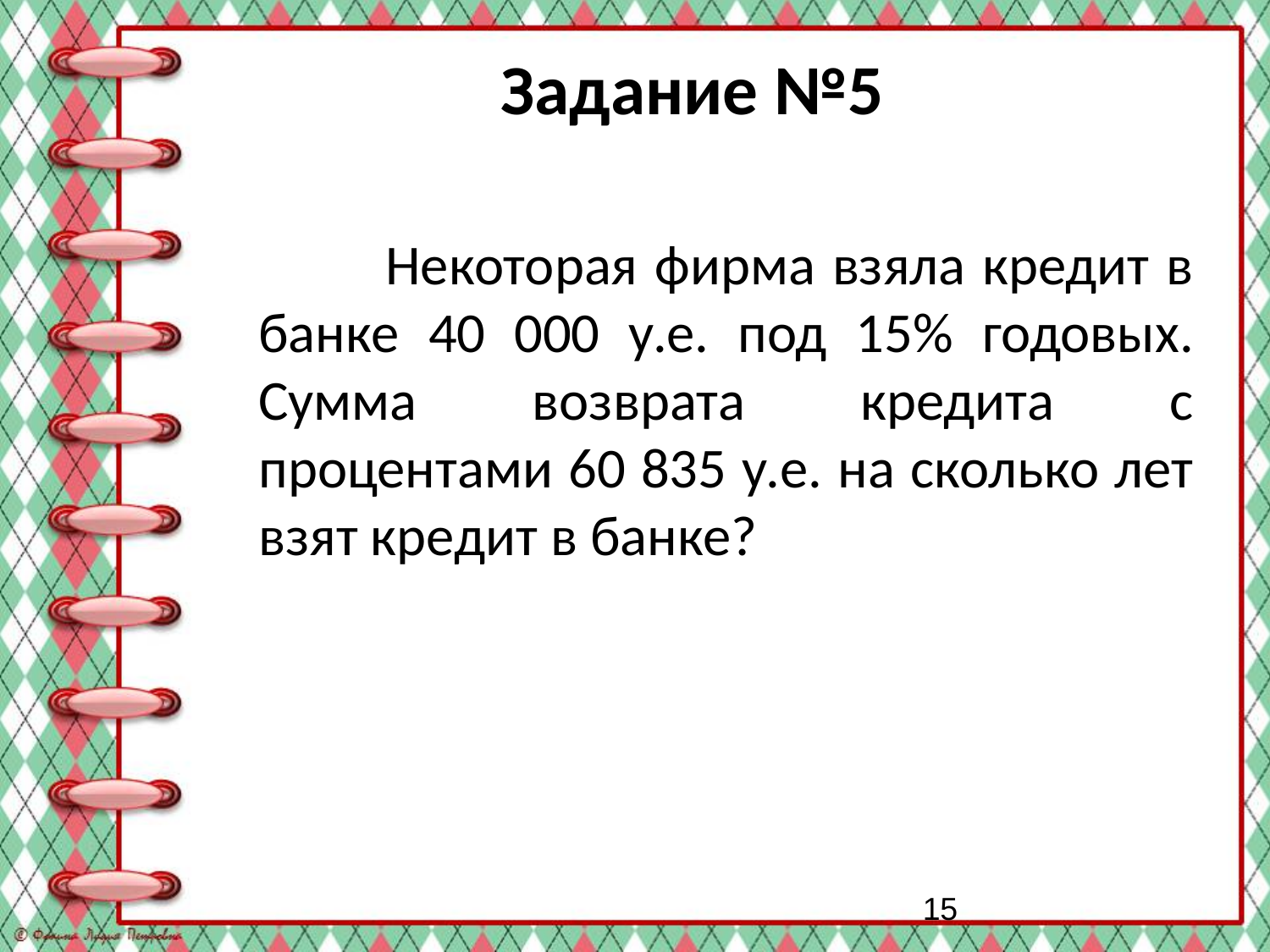

# Задание №5
		Некоторая фирма взяла кредит в банке 40 000 у.е. под 15% годовых. Сумма возврата кредита с процентами 60 835 у.е. на сколько лет взят кредит в банке?

15